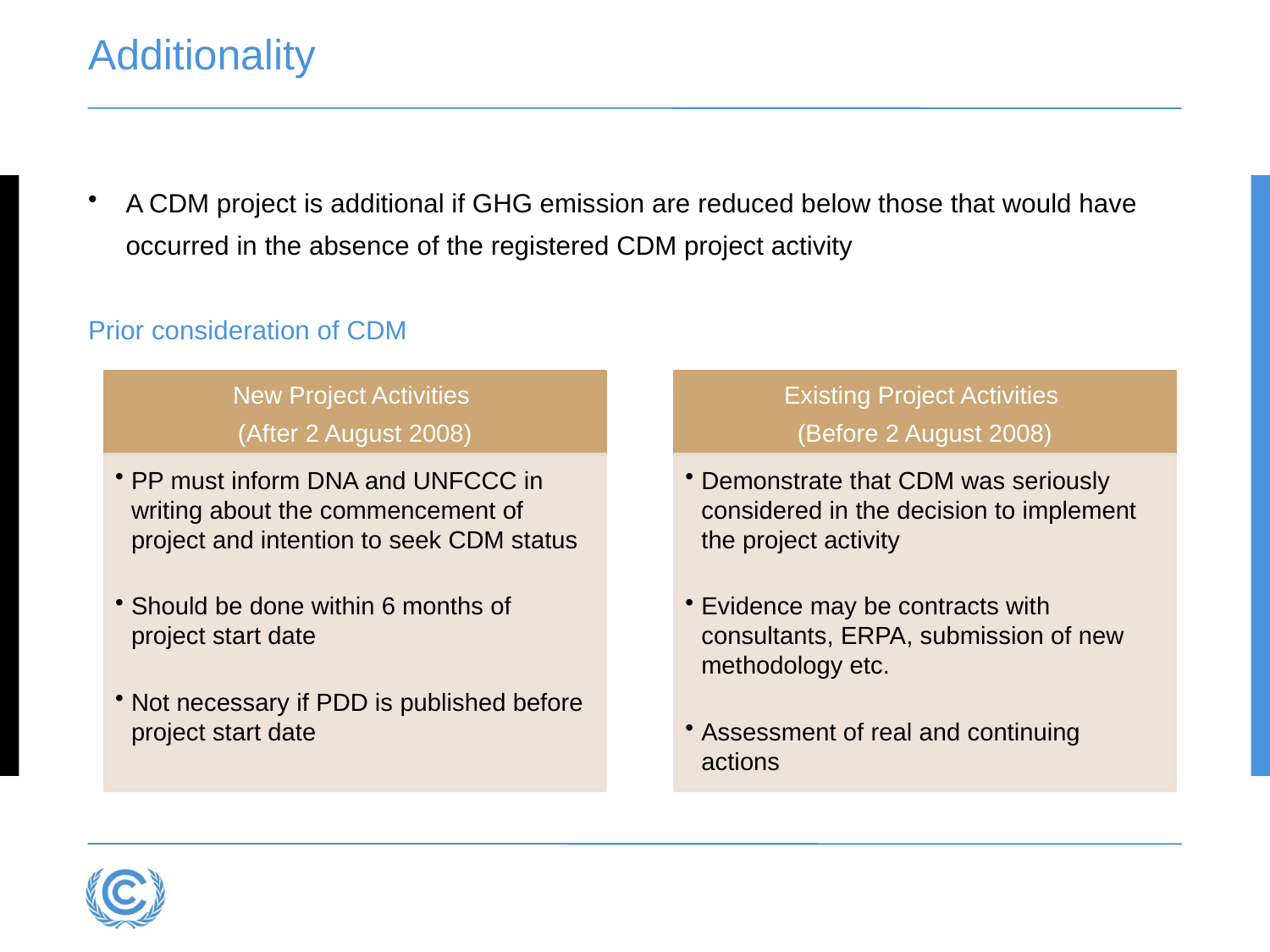

# Additionality
A CDM project is additional if GHG emission are reduced below those that would have occurred in the absence of the registered CDM project activity

Prior consideration of CDM
New Project Activities
(After 2 August 2008)
PP must inform DNA and UNFCCC in writing about the commencement of project and intention to seek CDM status

Should be done within 6 months of project start date

Not necessary if PDD is published before project start date
Existing Project Activities
(Before 2 August 2008)
Demonstrate that CDM was seriously considered in the decision to implement the project activity

Evidence may be contracts with consultants, ERPA, submission of new methodology etc.

Assessment of real and continuing actions